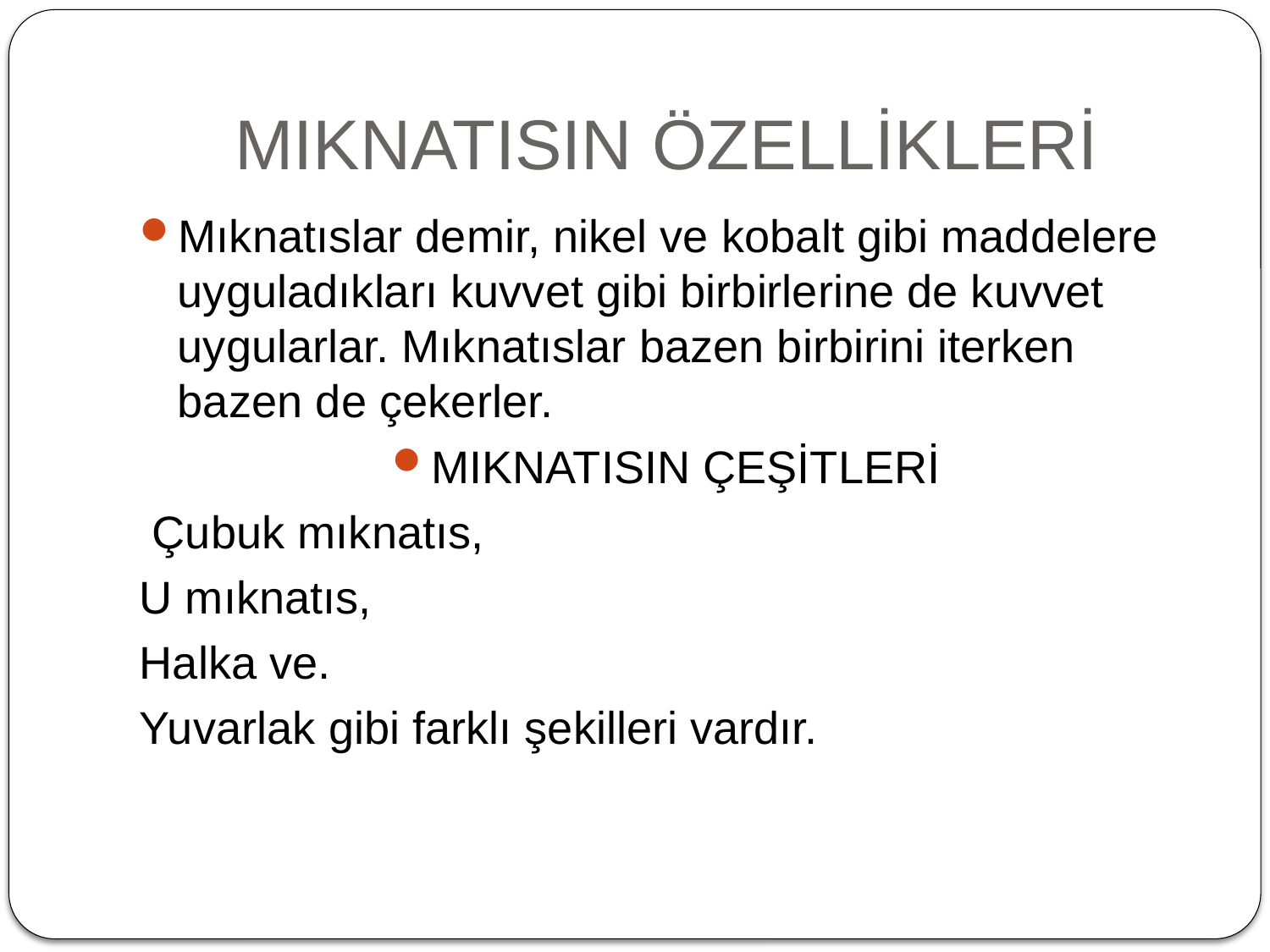

# MIKNATISIN ÖZELLİKLERİ
Mıknatıslar demir, nikel ve kobalt gibi maddelere uyguladıkları kuvvet gibi birbirlerine de kuvvet uygularlar. Mıknatıslar bazen birbirini iterken bazen de çekerler.
MIKNATISIN ÇEŞİTLERİ
 Çubuk mıknatıs,
U mıknatıs,
Halka ve.
Yuvarlak gibi farklı şekilleri vardır.